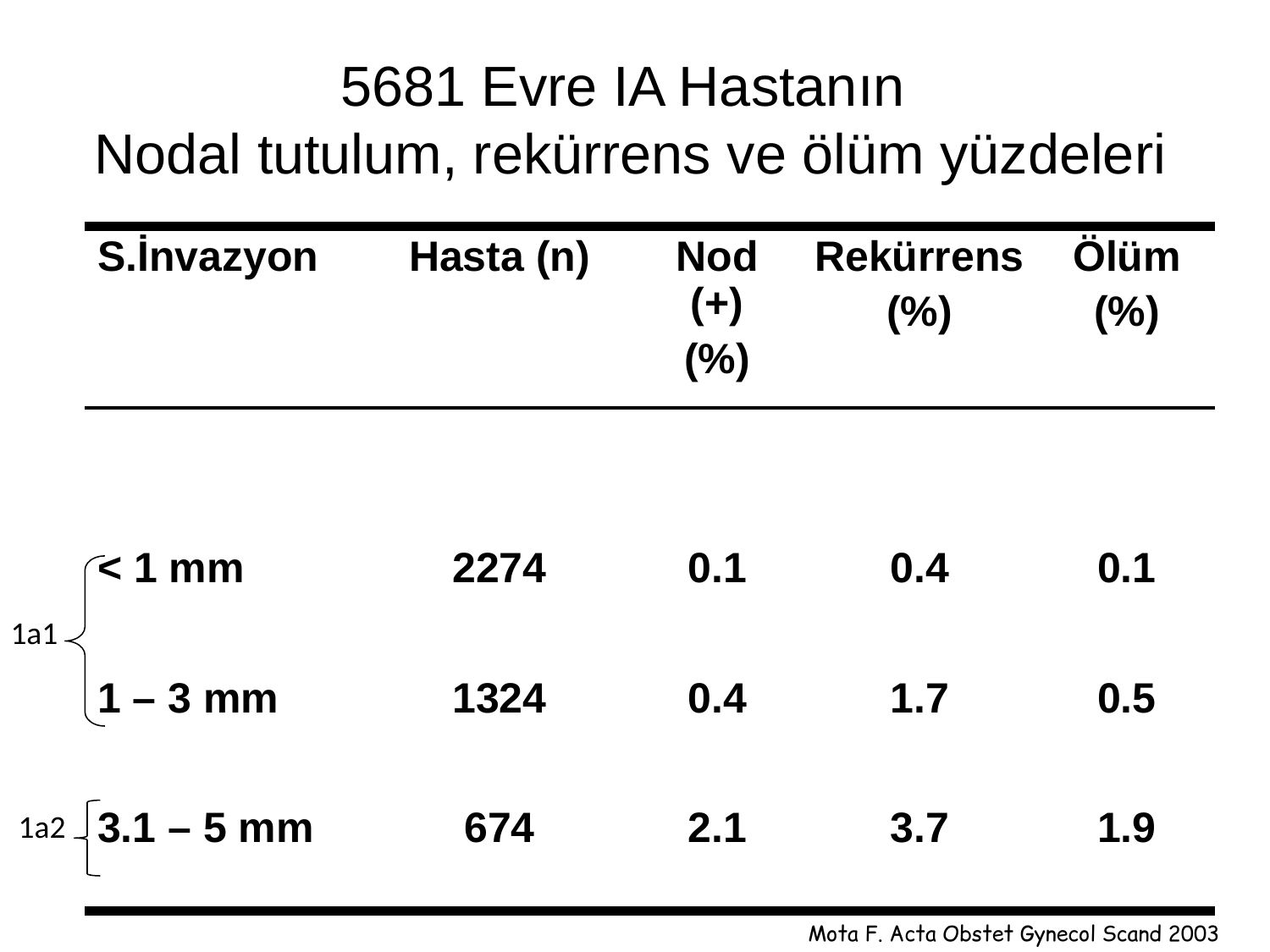

5681 Evre IA Hastanın
Nodal tutulum, rekürrens ve ölüm yüzdeleri
| S.İnvazyon | Hasta (n) | Nod (+) (%) | Rekürrens (%) | Ölüm (%) |
| --- | --- | --- | --- | --- |
|  |  |  |  |  |
| < 1 mm | 2274 | 0.1 | 0.4 | 0.1 |
| 1 – 3 mm | 1324 | 0.4 | 1.7 | 0.5 |
| 3.1 – 5 mm | 674 | 2.1 | 3.7 | 1.9 |
|  |  |  |  |  |

1a1
1a2

Mota F. Acta Obstet Gynecol Scand 2003